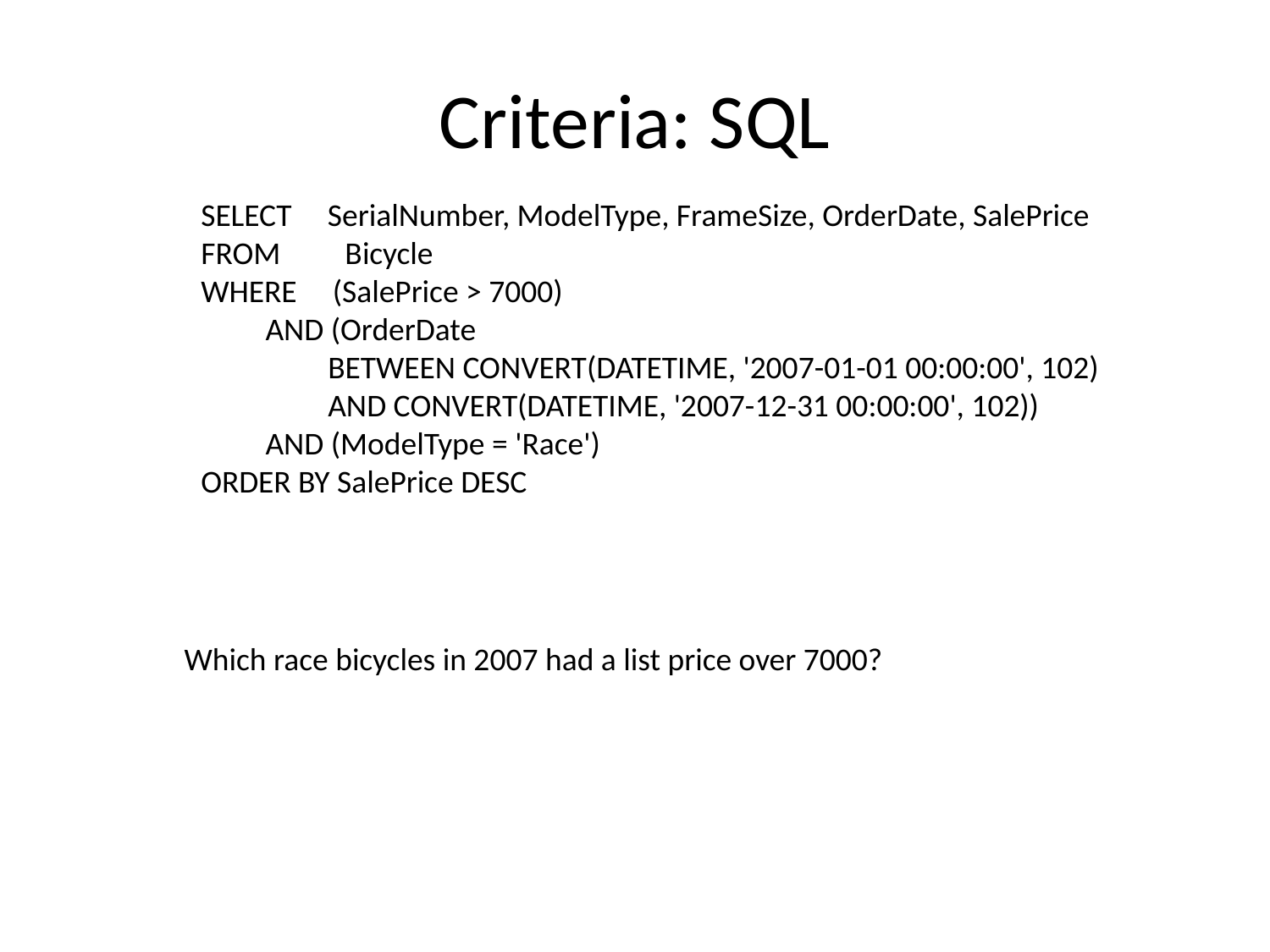

# Criteria: SQL
SELECT     SerialNumber, ModelType, FrameSize, OrderDate, SalePrice
FROM         Bicycle
WHERE     (SalePrice > 7000)
	AND (OrderDate
		BETWEEN CONVERT(DATETIME, '2007-01-01 00:00:00', 102)
		AND CONVERT(DATETIME, '2007-12-31 00:00:00', 102))
	AND (ModelType = 'Race')
ORDER BY SalePrice DESC
Which race bicycles in 2007 had a list price over 7000?